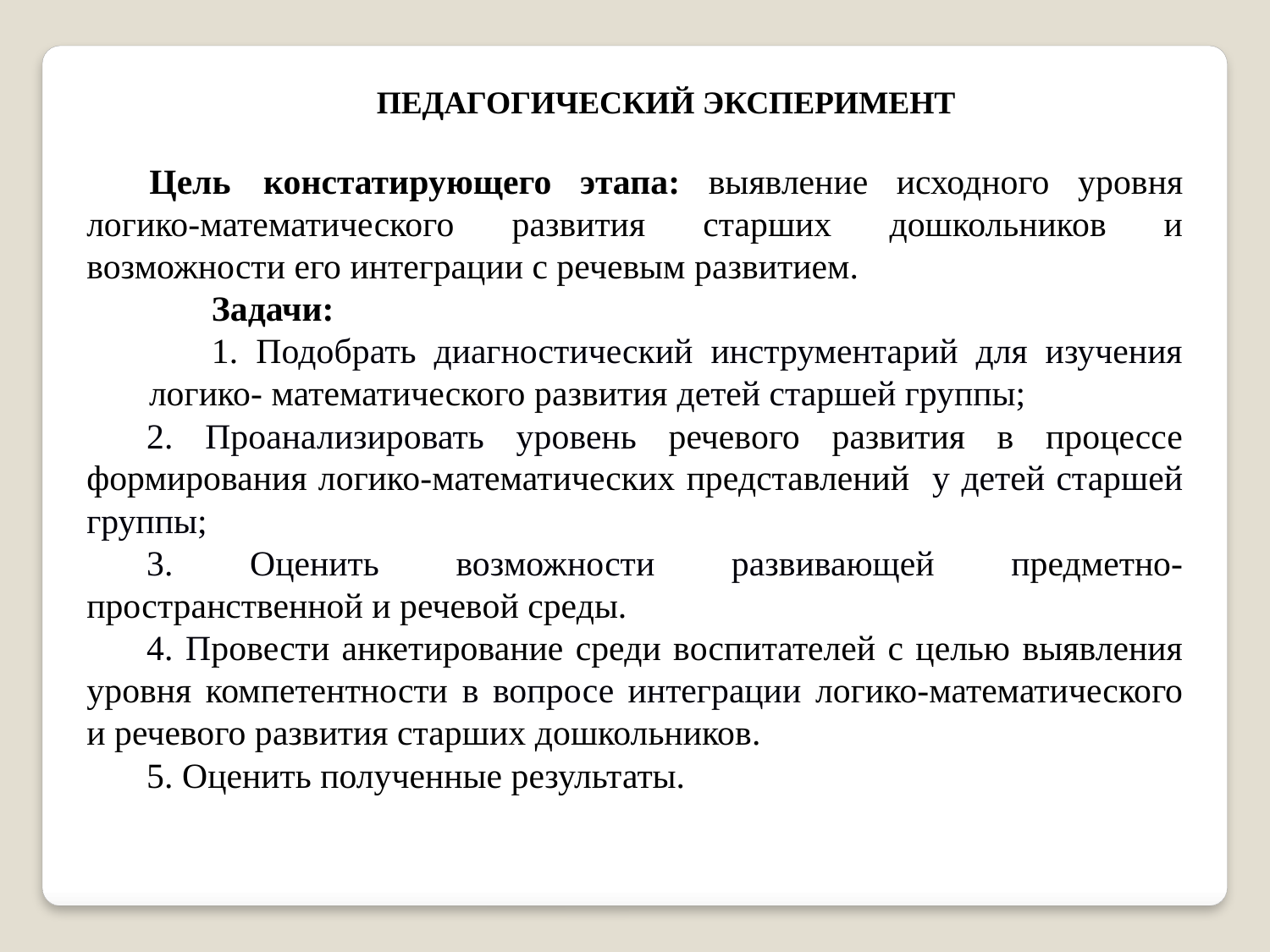

Педагогический эксперимент

Цель констатирующего этапа: выявление исходного уровня логико-математического развития старших дошкольников и возможности его интеграции с речевым развитием.
Задачи:
1. Подобрать диагностический инструментарий для изучения логико- математического развития детей старшей группы;
2. Проанализировать уровень речевого развития в процессе формирования логико-математических представлений  у детей старшей группы;
3. Оценить возможности развивающей предметно-пространственной и речевой среды.
4. Провести анкетирование среди воспитателей с целью выявления уровня компетентности в вопросе интеграции логико-математического и речевого развития старших дошкольников.
5. Оценить полученные результаты.